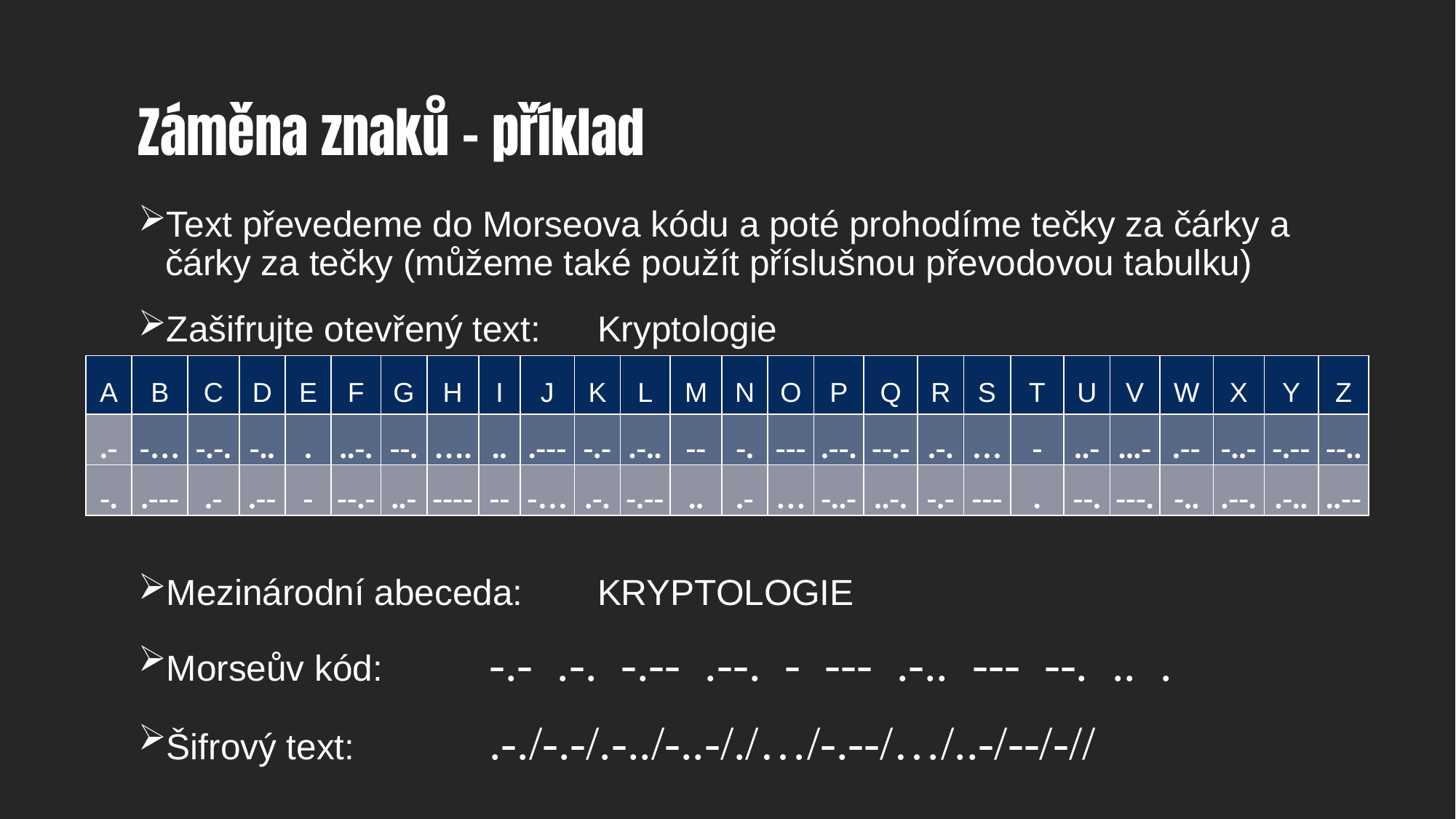

# Záměna znaků - příklad
Text převedeme do Morseova kódu a poté prohodíme tečky za čárky a čárky za tečky (můžeme také použít příslušnou převodovou tabulku)
Zašifrujte otevřený text:	Kryptologie

Mezinárodní abeceda:	KRYPTOLOGIE
Morseův kód: 		-.-  .-.  -.--  .--.  -  ---  .-..  ---  --.  ..  .
Šifrový text:	 		.-./-.-/.-../-..-/./…/-.--/…/..-/--/-//

| A | B | C | D | E | F | G | H | I | J | K | L | M | N | O | P | Q | R | S | T | U | V | W | X | Y | Z |
| --- | --- | --- | --- | --- | --- | --- | --- | --- | --- | --- | --- | --- | --- | --- | --- | --- | --- | --- | --- | --- | --- | --- | --- | --- | --- |
| .- | -… | -.-. | -.. | . | ..-. | --. | …. | .. | .--- | -.- | .-.. | -- | -. | --- | .--. | --.- | .-. | … | - | ..- | ...- | .-- | -..- | -.-- | --.. |
| -. | .--- | .- | .-- | - | --.- | ..- | ---- | -- | -… | .-. | -.-- | .. | .- | … | -..- | ..-. | -.- | --- | . | --. | ---. | -.. | .--. | .-.. | ..-- |